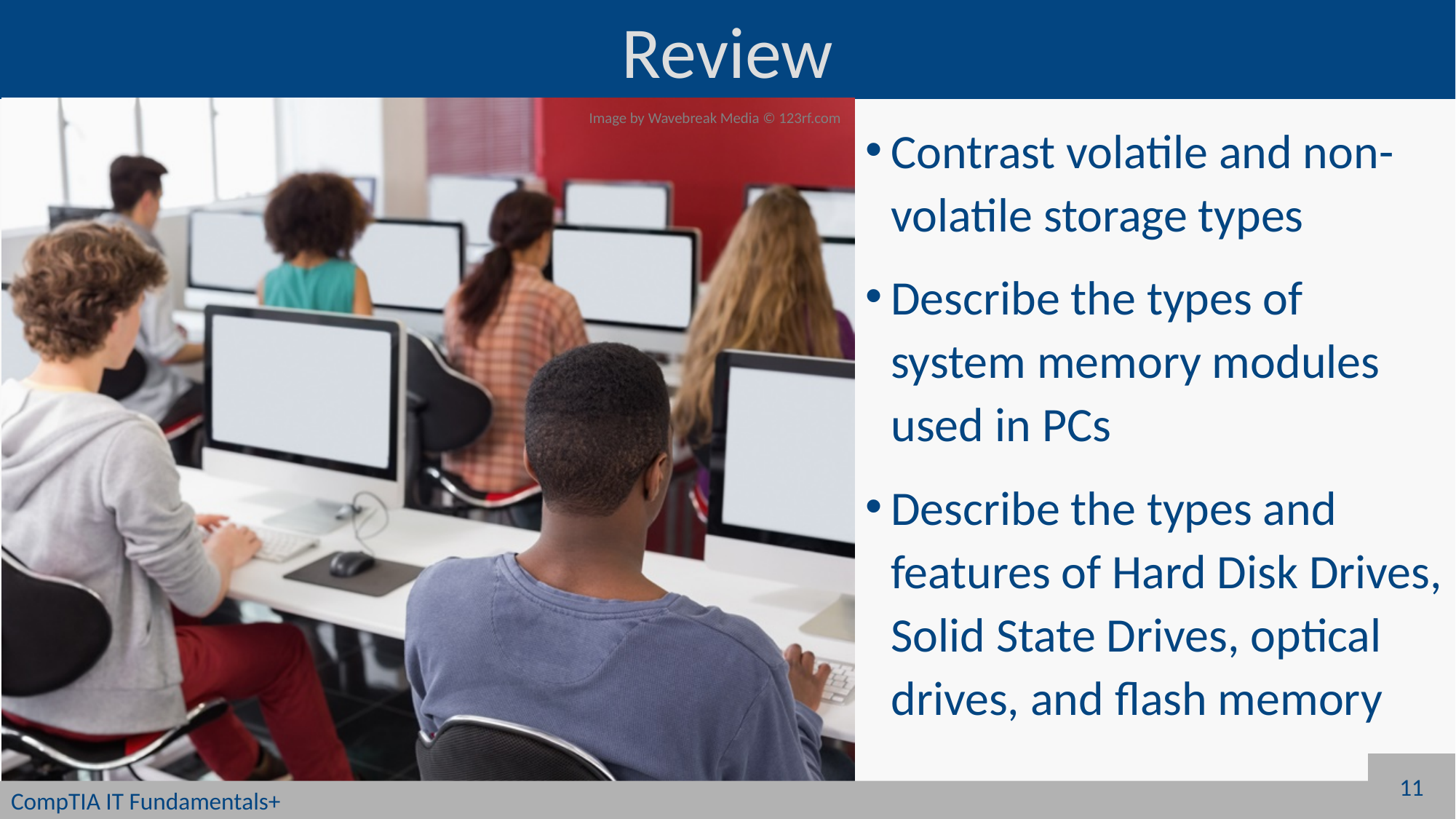

Contrast volatile and non-volatile storage types
Describe the types of system memory modules used in PCs
Describe the types and features of Hard Disk Drives, Solid State Drives, optical drives, and flash memory
11
CompTIA IT Fundamentals+